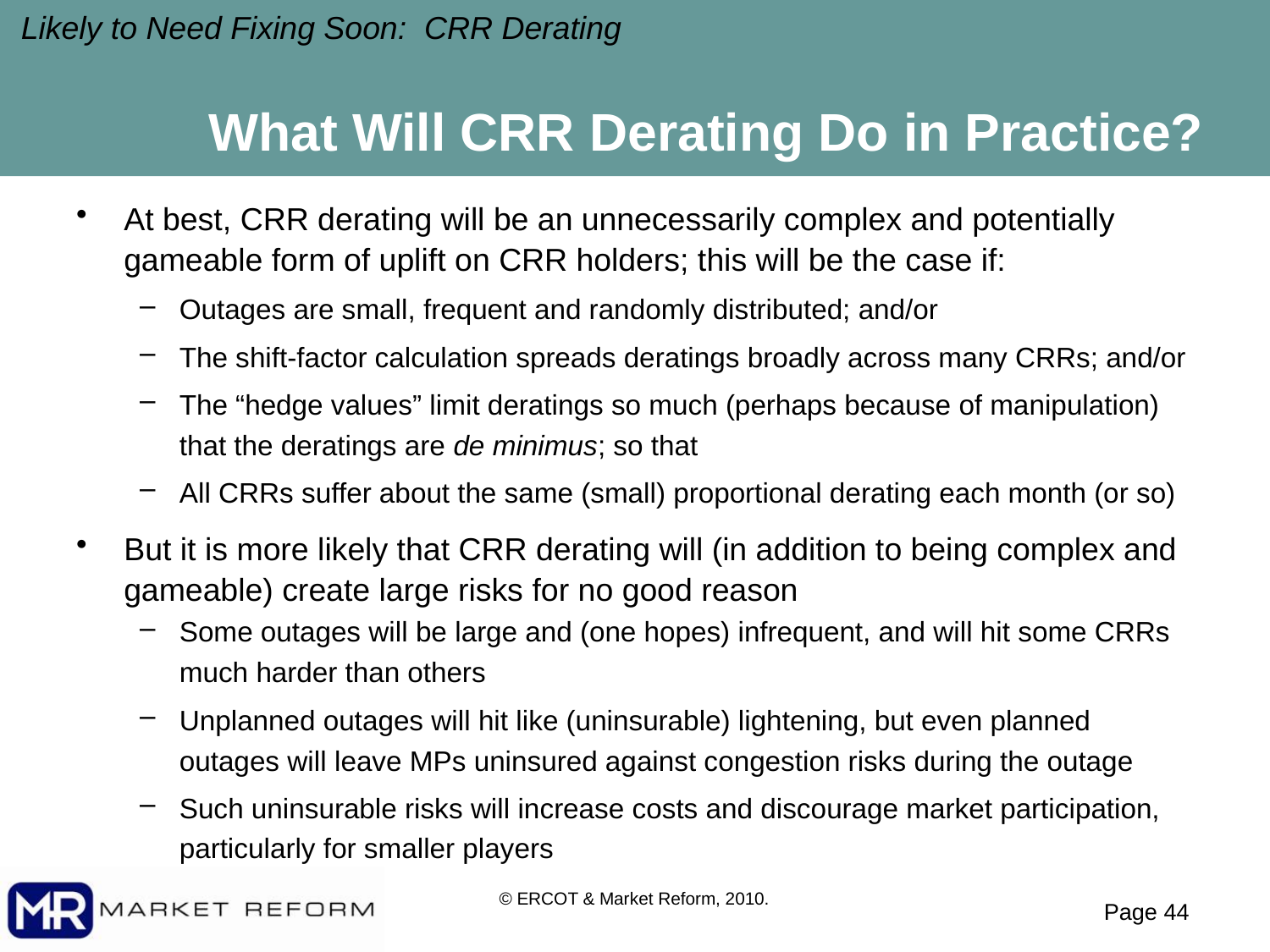

Likely to Need Fixing Soon:  CRR Derating
# What Will CRR Derating Do in Practice?
At best, CRR derating will be an unnecessarily complex and potentially gameable form of uplift on CRR holders; this will be the case if:
Outages are small, frequent and randomly distributed; and/or
The shift-factor calculation spreads deratings broadly across many CRRs; and/or
The “hedge values” limit deratings so much (perhaps because of manipulation) that the deratings are de minimus; so that
All CRRs suffer about the same (small) proportional derating each month (or so)
But it is more likely that CRR derating will (in addition to being complex and gameable) create large risks for no good reason
Some outages will be large and (one hopes) infrequent, and will hit some CRRs much harder than others
Unplanned outages will hit like (uninsurable) lightening, but even planned outages will leave MPs uninsured against congestion risks during the outage
Such uninsurable risks will increase costs and discourage market participation, particularly for smaller players
© ERCOT & Market Reform, 2010.
Page 44